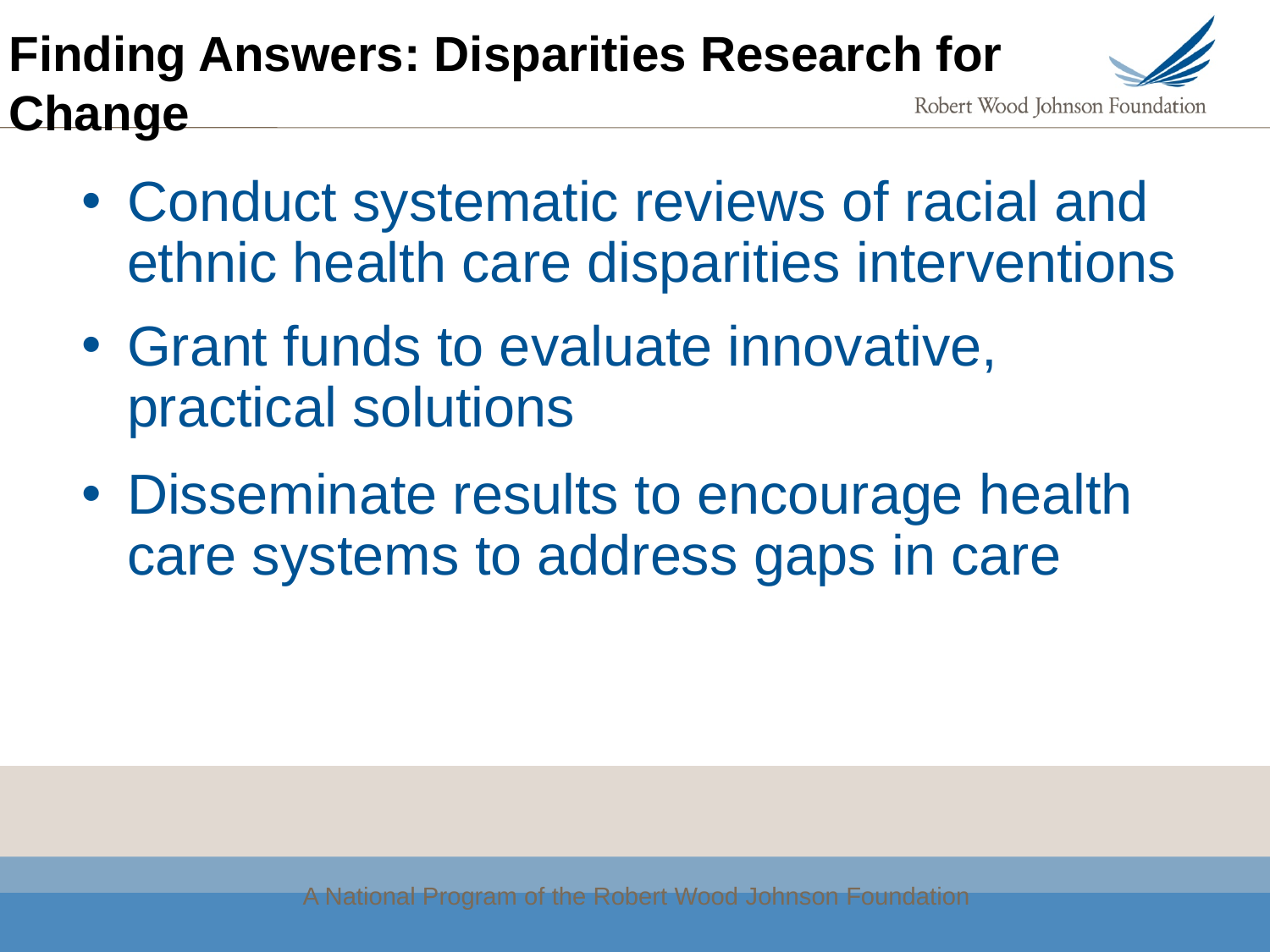

# Finding Answers: Disparities Research for Change
Conduct systematic reviews of racial and ethnic health care disparities interventions
Grant funds to evaluate innovative, practical solutions
Disseminate results to encourage health care systems to address gaps in care